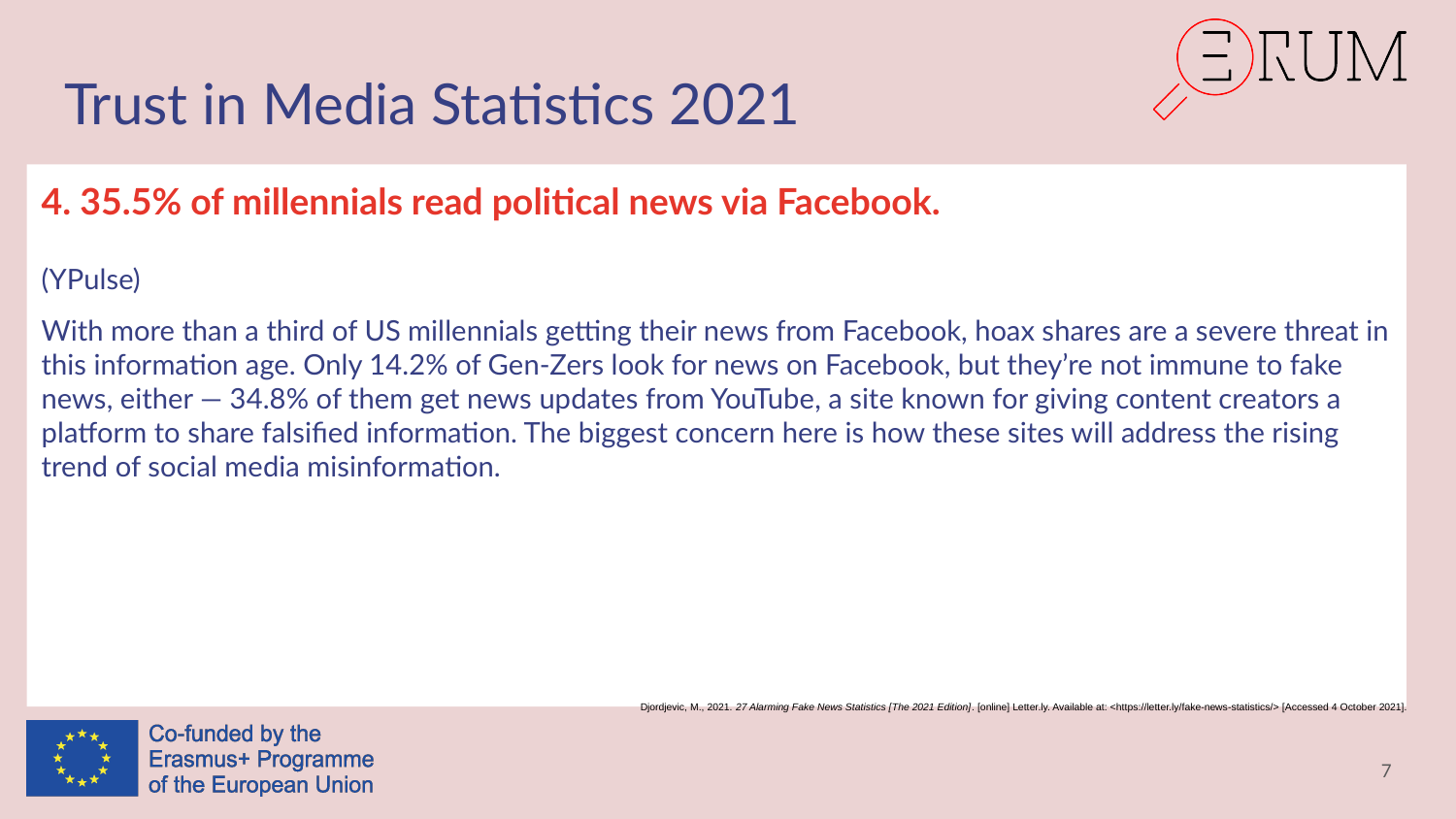

# Trust in Media Statistics 2021
4. 35.5% of millennials read political news via Facebook.
(YPulse)
With more than a third of US millennials getting their news from Facebook, hoax shares are a severe threat in this information age. Only 14.2% of Gen-Zers look for news on Facebook, but they’re not immune to fake news, either — 34.8% of them get news updates from YouTube, a site known for giving content creators a platform to share falsified information. The biggest concern here is how these sites will address the rising trend of social media misinformation.

Djordjevic, M., 2021. 27 Alarming Fake News Statistics [The 2021 Edition]. [online] Letter.ly. Available at: <https://letter.ly/fake-news-statistics/> [Accessed 4 October 2021].
7